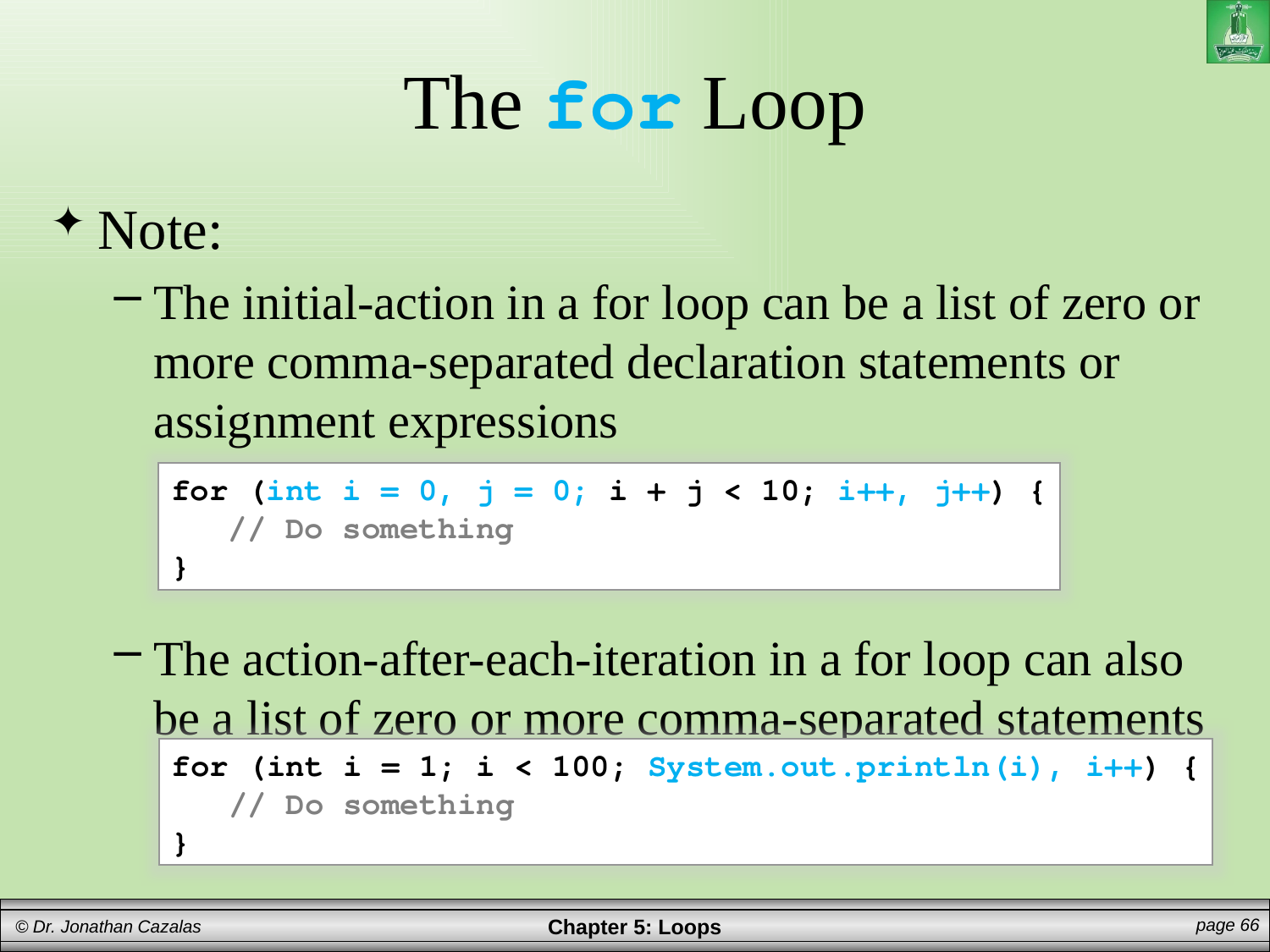

# The for Loop
Note:
The initial-action in a for loop can be a list of zero or more comma-separated declaration statements or assignment expressions

The action-after-each-iteration in a for loop can also be a list of zero or more comma-separated statements
for (int i = 0, j = 0; i + j < 10; i++, j++) {
   // Do something
}
for (int i = 1; i < 100; System.out.println(i), i++) {
   // Do something
}